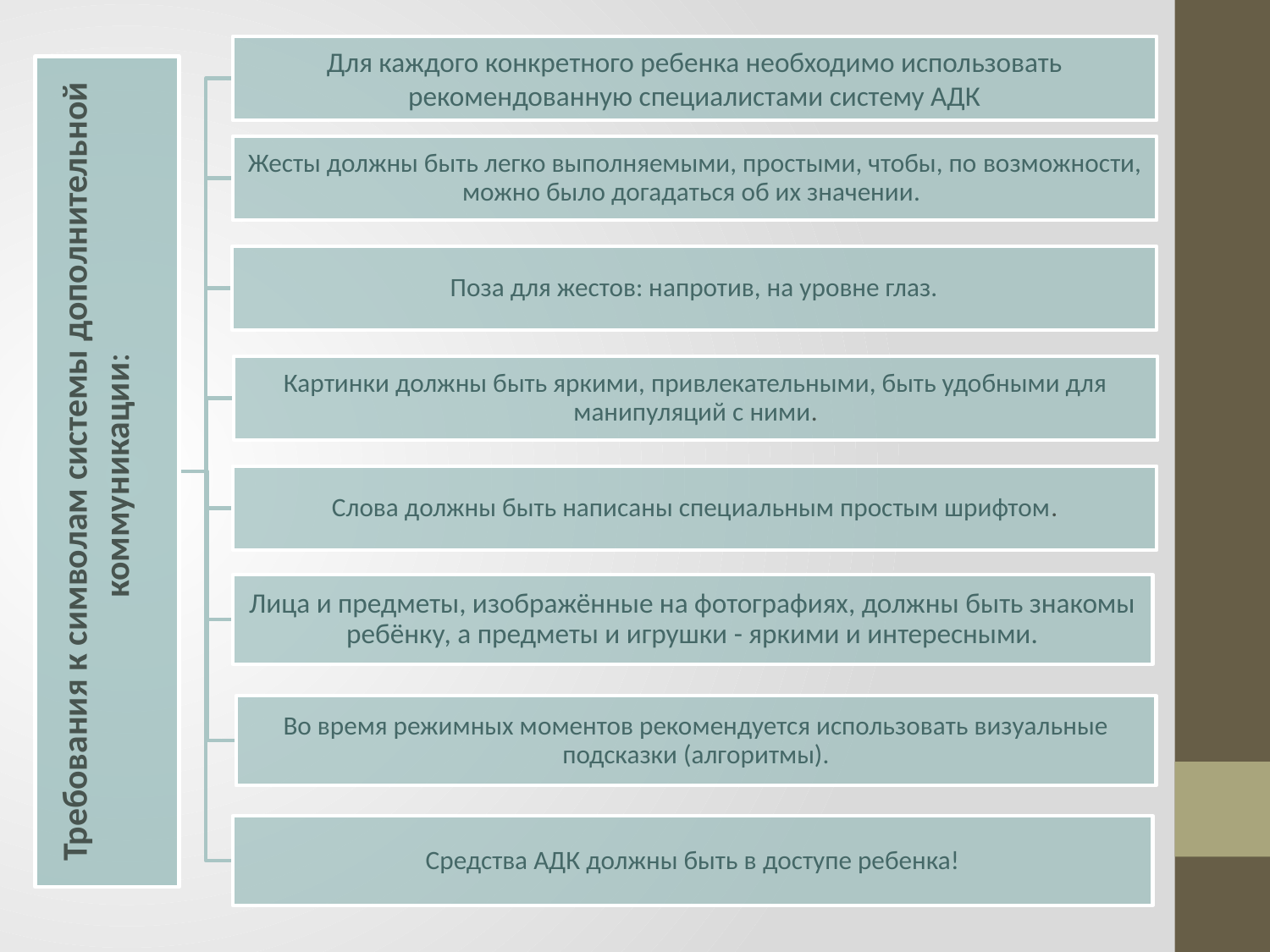

Требования к символам системы дополнительной коммуникации:

Для каждого конкретного ребенка необходимо использовать рекомендованную специалистами систему АДК
Жесты должны быть легко выполняемыми, простыми, чтобы, по возможности, можно было догадаться об их значении.
Поза для жестов: напротив, на уровне глаз.
Картинки должны быть яркими, привлекательными, быть удобными для манипуляций с ними.
Слова должны быть написаны специальным простым шрифтом.
Лица и предметы, изображённые на фотографиях, должны быть знакомы ребёнку, а предметы и игрушки - яркими и интересными.
Во время режимных моментов рекомендуется использовать визуальные подсказки (алгоритмы).
Средства АДК должны быть в доступе ребенка!